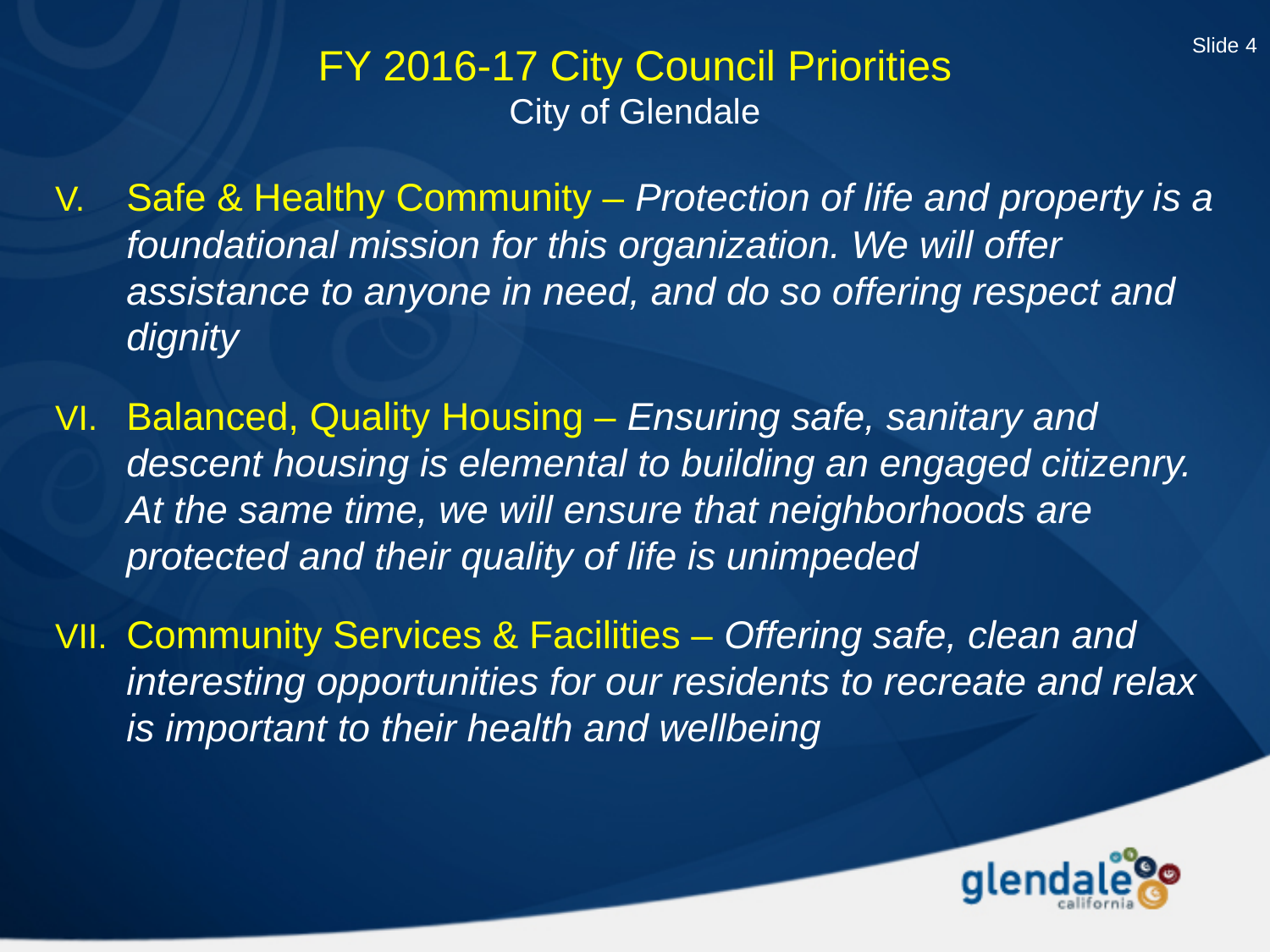

Slide 4
# FY 2016-17 City Council Priorities City of Glendale

Safe & Healthy Community – Protection of life and property is a foundational mission for this organization. We will offer assistance to anyone in need, and do so offering respect and dignity

Balanced, Quality Housing – Ensuring safe, sanitary and descent housing is elemental to building an engaged citizenry.  At the same time, we will ensure that neighborhoods are protected and their quality of life is unimpeded

Community Services & Facilities – Offering safe, clean and interesting opportunities for our residents to recreate and relax is important to their health and wellbeing